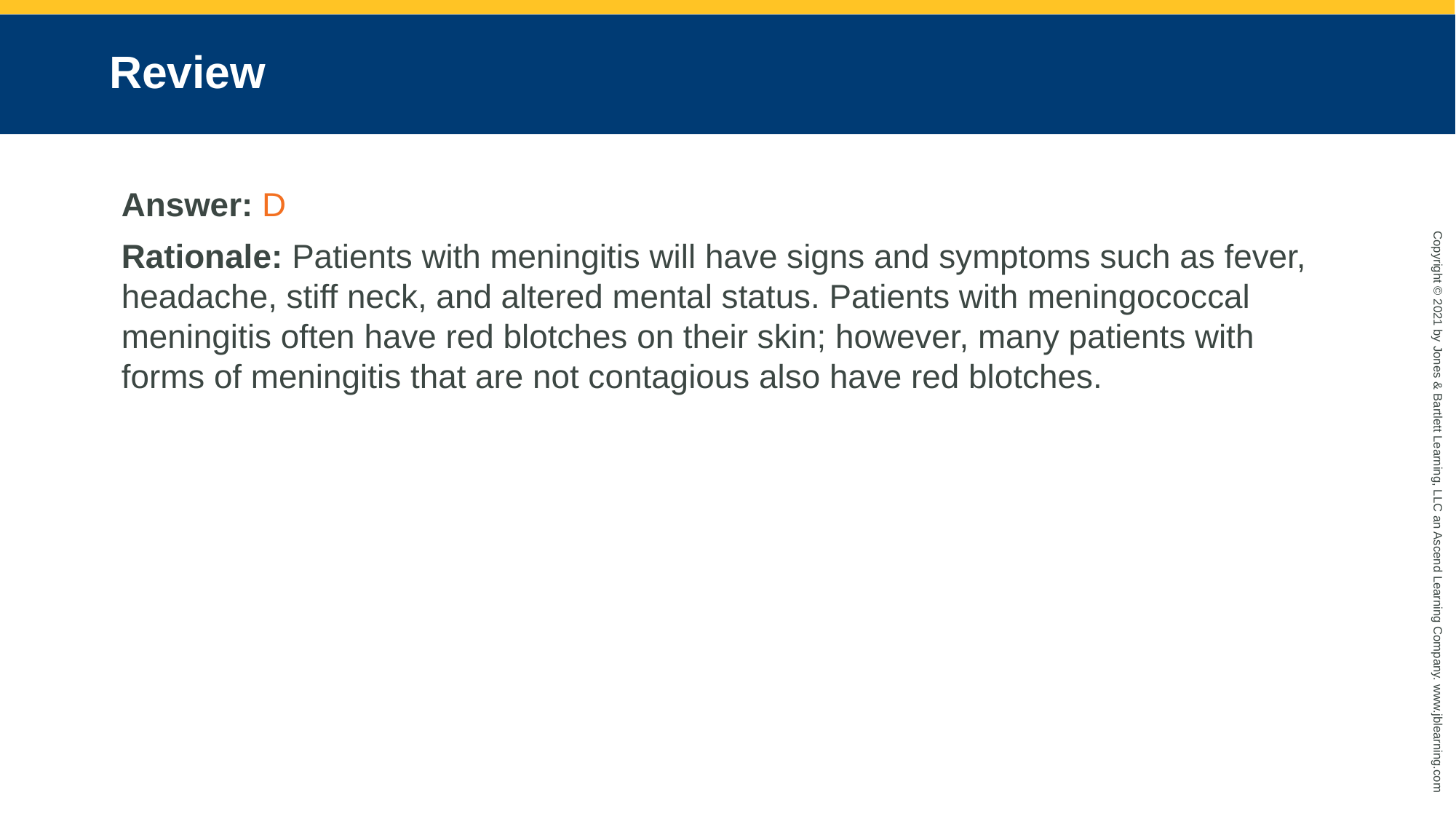

# Review
Answer: D
Rationale: Patients with meningitis will have signs and symptoms such as fever, headache, stiff neck, and altered mental status. Patients with meningococcal meningitis often have red blotches on their skin; however, many patients with forms of meningitis that are not contagious also have red blotches.